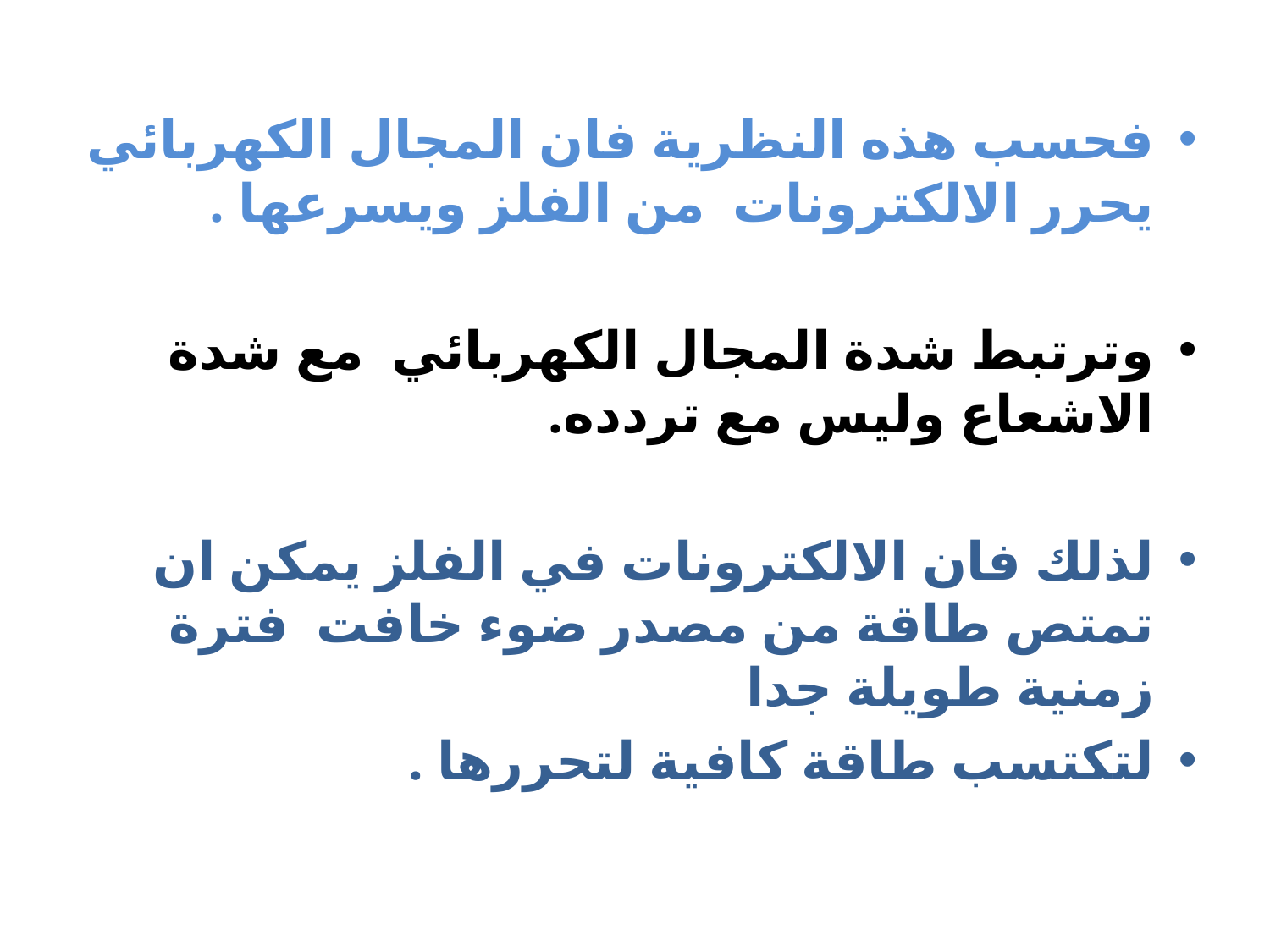

فحسب هذه النظرية فان المجال الكهربائي يحرر الالكترونات  من الفلز ويسرعها .

وترتبط شدة المجال الكهربائي  مع شدة الاشعاع وليس مع تردده.

لذلك فان الالكترونات في الفلز يمكن ان تمتص طاقة من مصدر ضوء خافت  فترة زمنية طويلة جدا
لتكتسب طاقة كافية لتحررها .